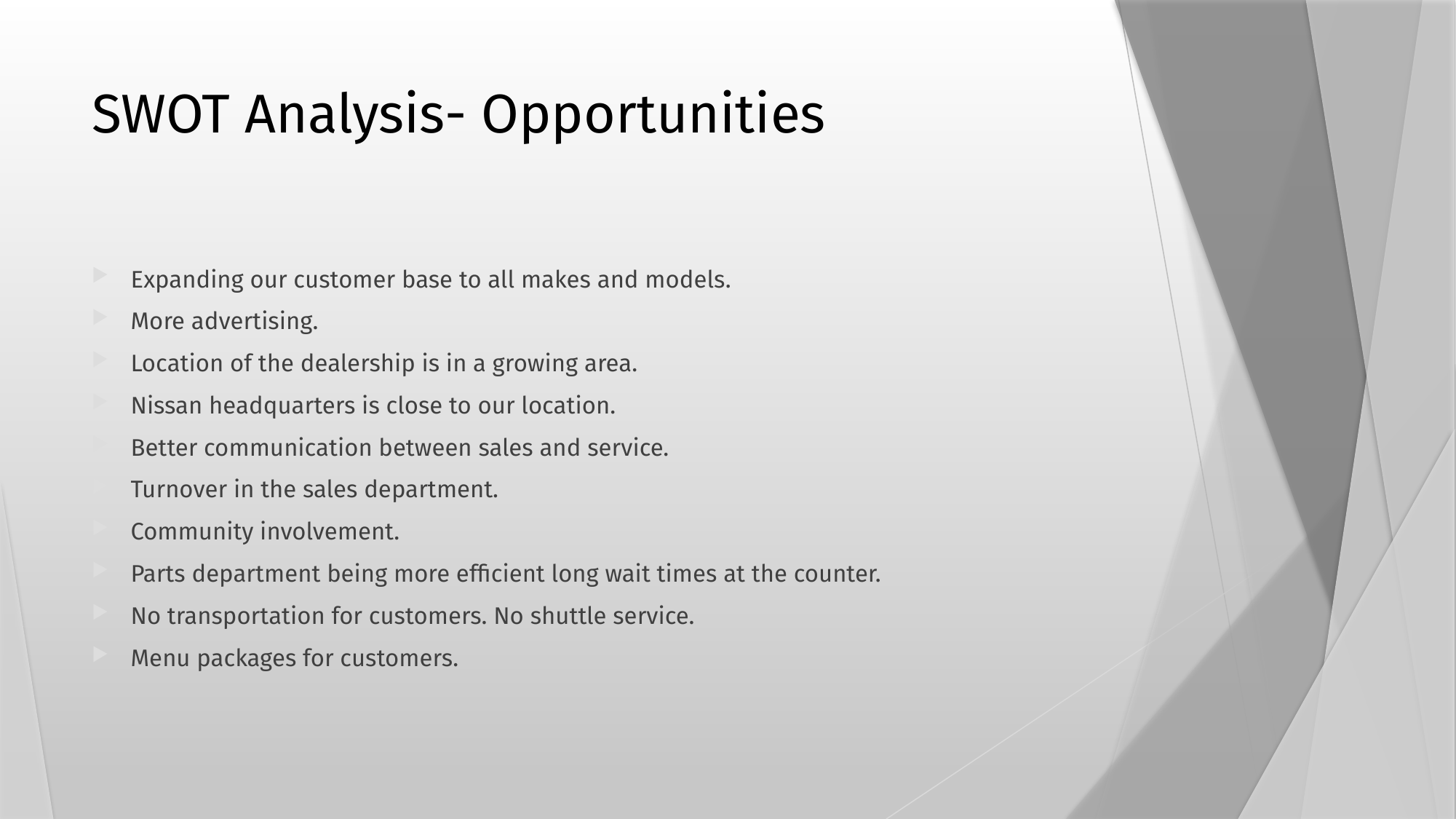

# SWOT Analysis- Opportunities
Expanding our customer base to all makes and models.
More advertising.
Location of the dealership is in a growing area.
Nissan headquarters is close to our location.
Better communication between sales and service.
Turnover in the sales department.
Community involvement.
Parts department being more efficient long wait times at the counter.
No transportation for customers. No shuttle service.
Menu packages for customers.